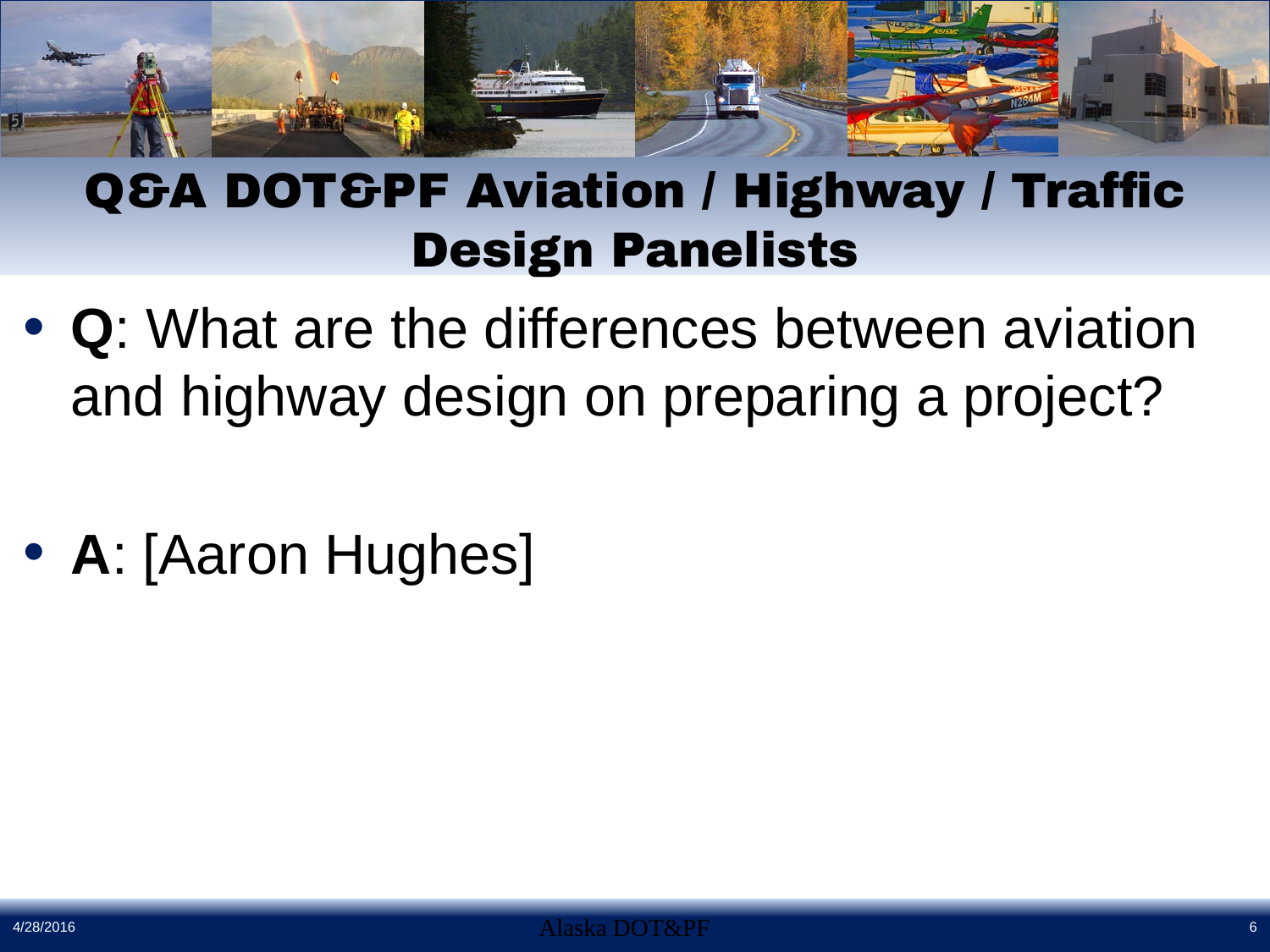

# Q&A DOT&PF Aviation / Highway / Traffic Design Panelists
Q: What are the differences between aviation and highway design on preparing a project?

A: [Aaron Hughes]
4/28/2016
Alaska DOT&PF
6